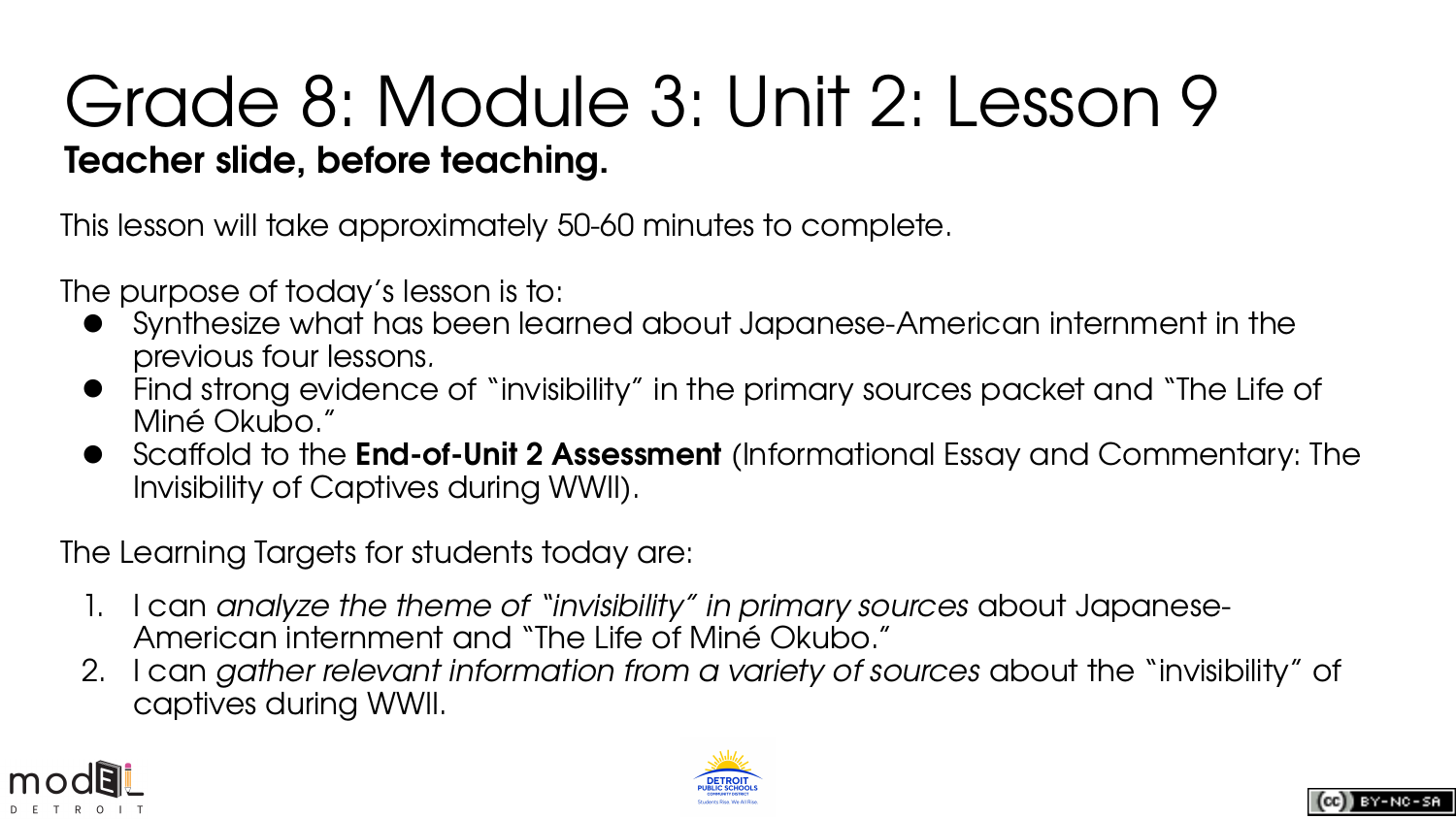

Grade 8: Module 3: Unit 2: Lesson 9
Teacher slide, before teaching.
This lesson will take approximately 50-60 minutes to complete.

The purpose of today’s lesson is to:
Synthesize what has been learned about Japanese-American internment in the previous four lessons.
Find strong evidence of “invisibility” in the primary sources packet and “The Life of Miné Okubo.”
Scaffold to the End-of-Unit 2 Assessment (Informational Essay and Commentary: The Invisibility of Captives during WWII).

The Learning Targets for students today are:
I can analyze the theme of “invisibility” in primary sources about Japanese-American internment and “The Life of Miné Okubo.”
I can gather relevant information from a variety of sources about the “invisibility” of captives during WWII.